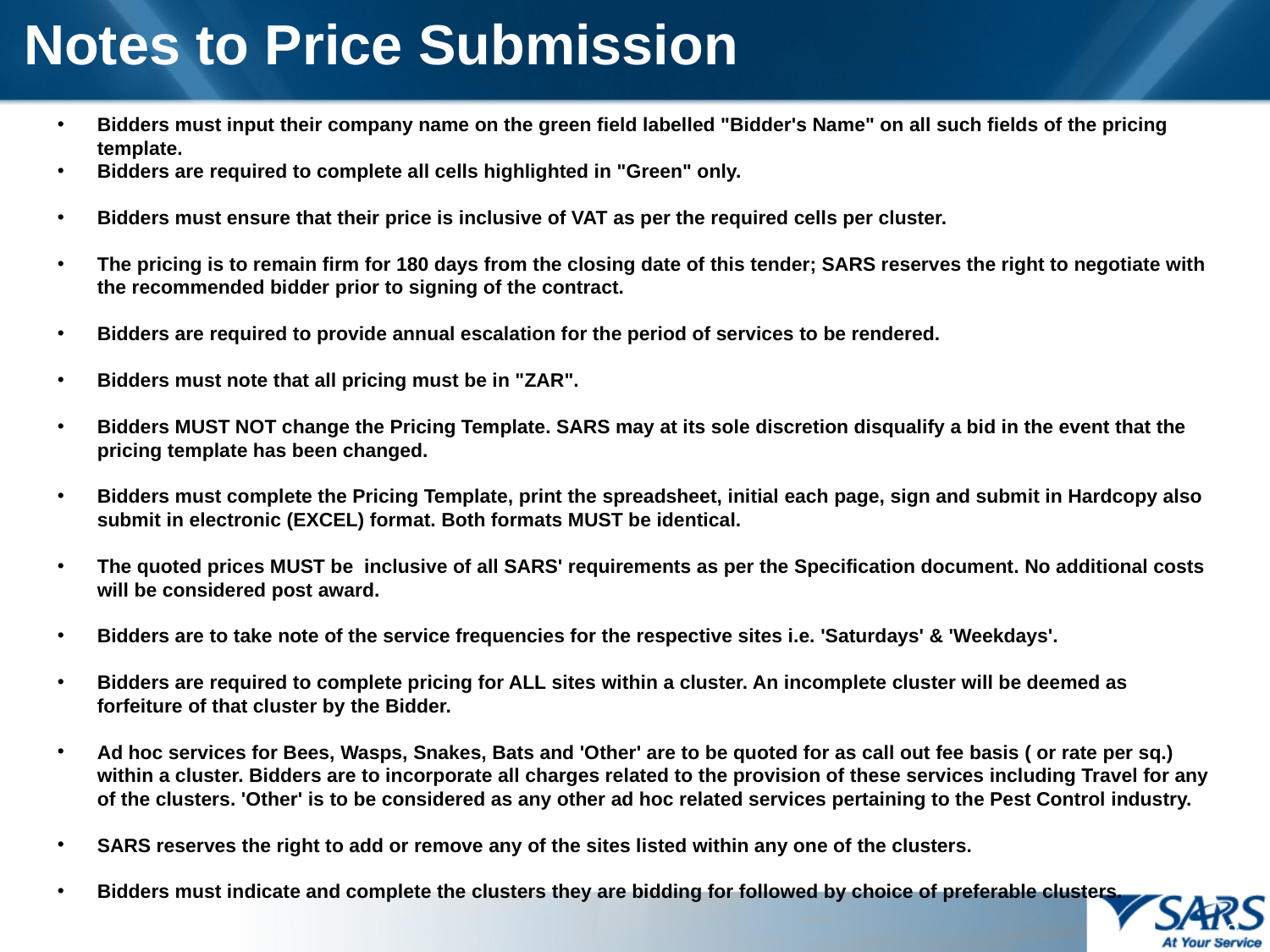

19
# Notes to Price Submission
Bidders must input their company name on the green field labelled "Bidder's Name" on all such fields of the pricing template.
Bidders are required to complete all cells highlighted in "Green" only.
Bidders must ensure that their price is inclusive of VAT as per the required cells per cluster.
The pricing is to remain firm for 180 days from the closing date of this tender; SARS reserves the right to negotiate with the recommended bidder prior to signing of the contract.
Bidders are required to provide annual escalation for the period of services to be rendered.
Bidders must note that all pricing must be in "ZAR".
Bidders MUST NOT change the Pricing Template. SARS may at its sole discretion disqualify a bid in the event that the pricing template has been changed.
Bidders must complete the Pricing Template, print the spreadsheet, initial each page, sign and submit in Hardcopy also submit in electronic (EXCEL) format. Both formats MUST be identical.
The quoted prices MUST be  inclusive of all SARS' requirements as per the Specification document. No additional costs will be considered post award.
Bidders are to take note of the service frequencies for the respective sites i.e. 'Saturdays' & 'Weekdays'.
Bidders are required to complete pricing for ALL sites within a cluster. An incomplete cluster will be deemed as forfeiture of that cluster by the Bidder.
Ad hoc services for Bees, Wasps, Snakes, Bats and 'Other' are to be quoted for as call out fee basis ( or rate per sq.) within a cluster. Bidders are to incorporate all charges related to the provision of these services including Travel for any of the clusters. 'Other' is to be considered as any other ad hoc related services pertaining to the Pest Control industry.
SARS reserves the right to add or remove any of the sites listed within any one of the clusters.
Bidders must indicate and complete the clusters they are bidding for followed by choice of preferable clusters.